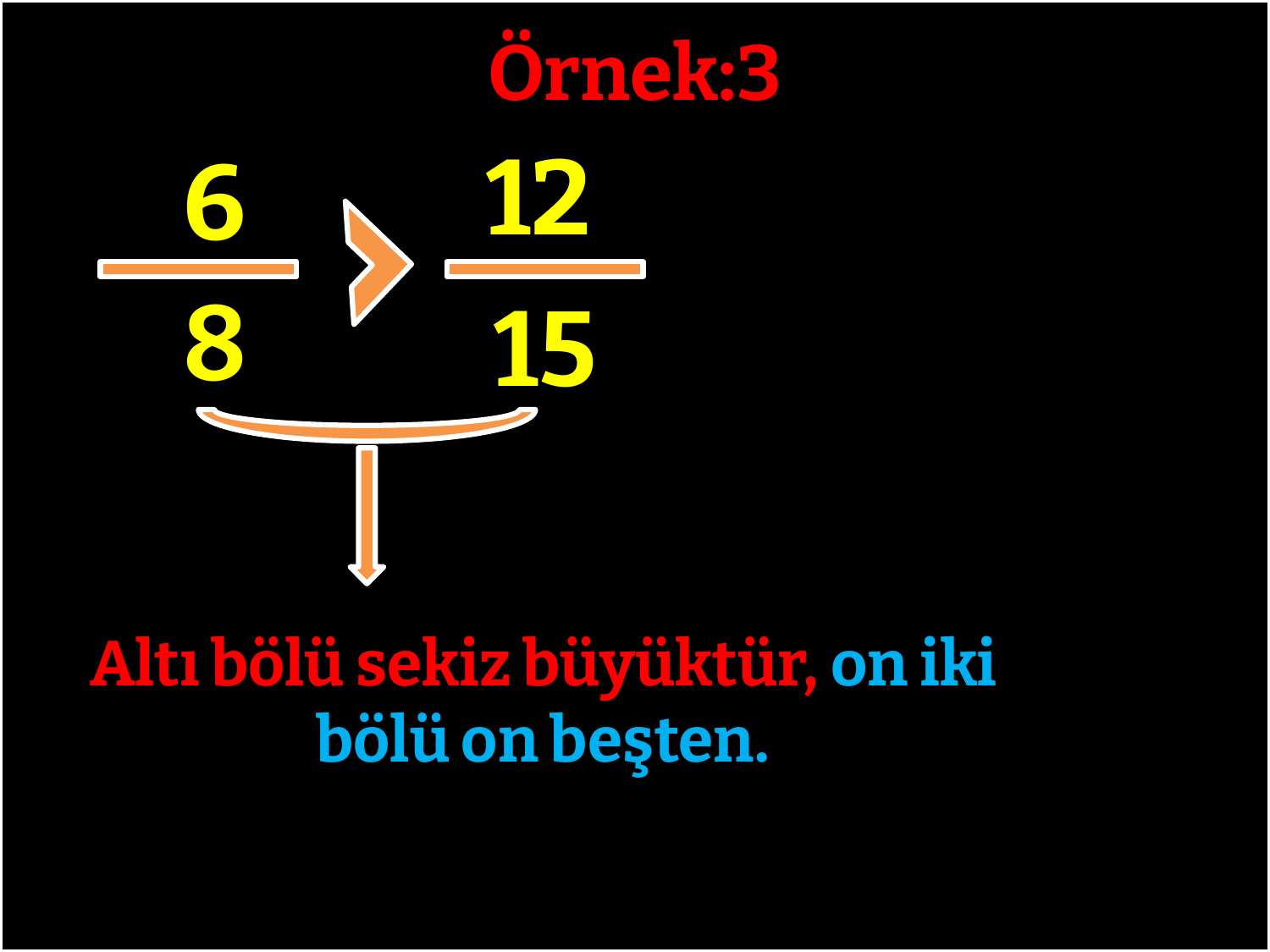

Örnek:3
12
6

8
15
#

Altı bölü sekiz büyüktür, on iki bölü on beşten.